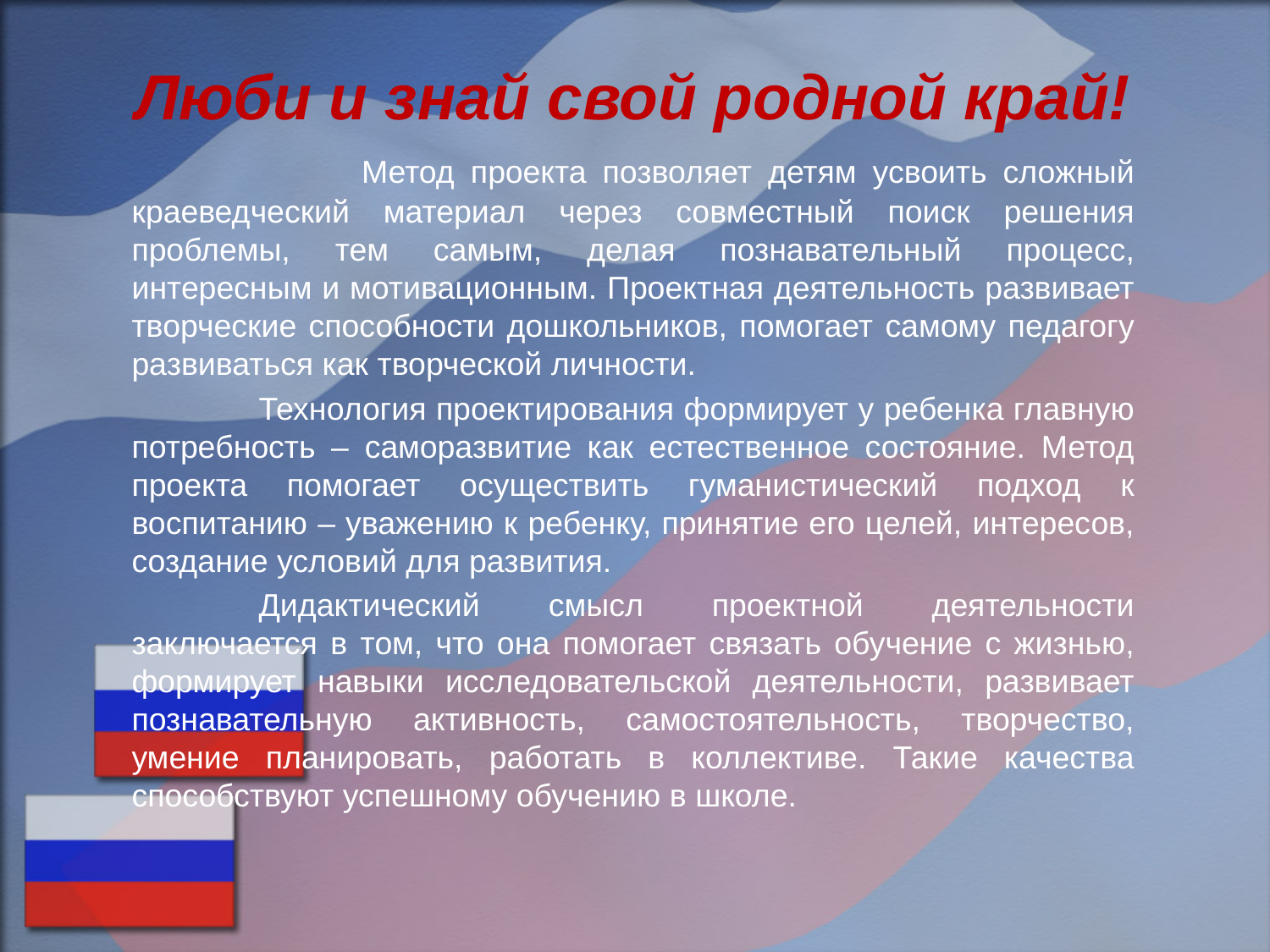

Люби и знай свой родной край!
            Метод проекта позволяет детям усвоить сложный краеведческий материал через совместный поиск решения проблемы, тем самым, делая познавательный процесс, интересным и мотивационным. Проектная деятельность развивает творческие способности дошкольников, помогает самому педагогу развиваться как творческой личности.
	Технология проектирования формирует у ребенка главную потребность – саморазвитие как естественное состояние. Метод проекта помогает осуществить гуманистический подход к воспитанию – уважению к ребенку, принятие его целей, интересов, создание условий для развития.
	Дидактический смысл проектной деятельности заключается в том, что она помогает связать обучение с жизнью, формирует навыки исследовательской деятельности, развивает познавательную активность, самостоятельность, творчество, умение планировать, работать в коллективе. Такие качества способствуют успешному обучению в школе.